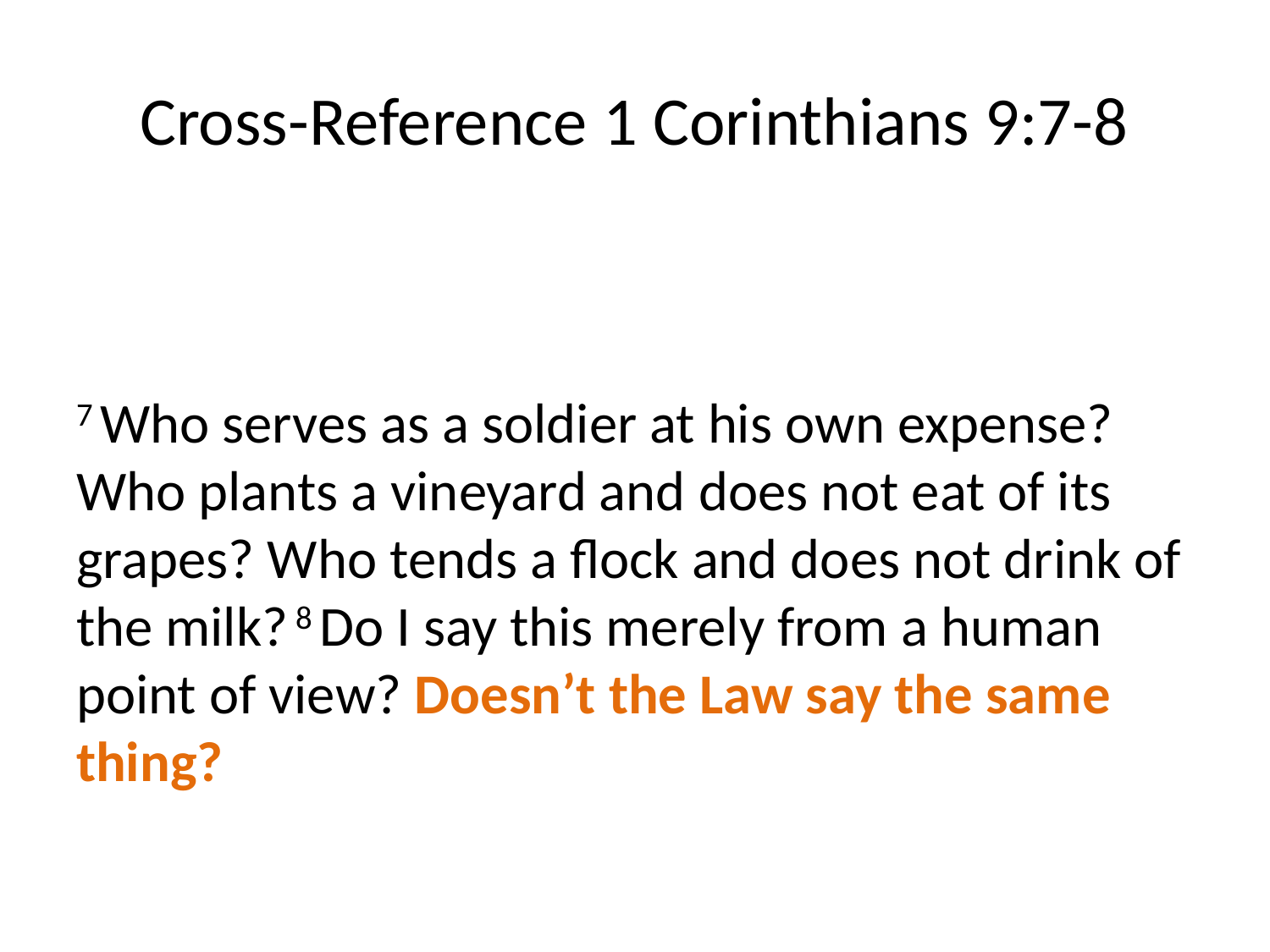

# Cross-Reference 1 Corinthians 9:7-8

7 Who serves as a soldier at his own expense? Who plants a vineyard and does not eat of its grapes? Who tends a flock and does not drink of the milk? 8 Do I say this merely from a human point of view? Doesn’t the Law say the same thing?